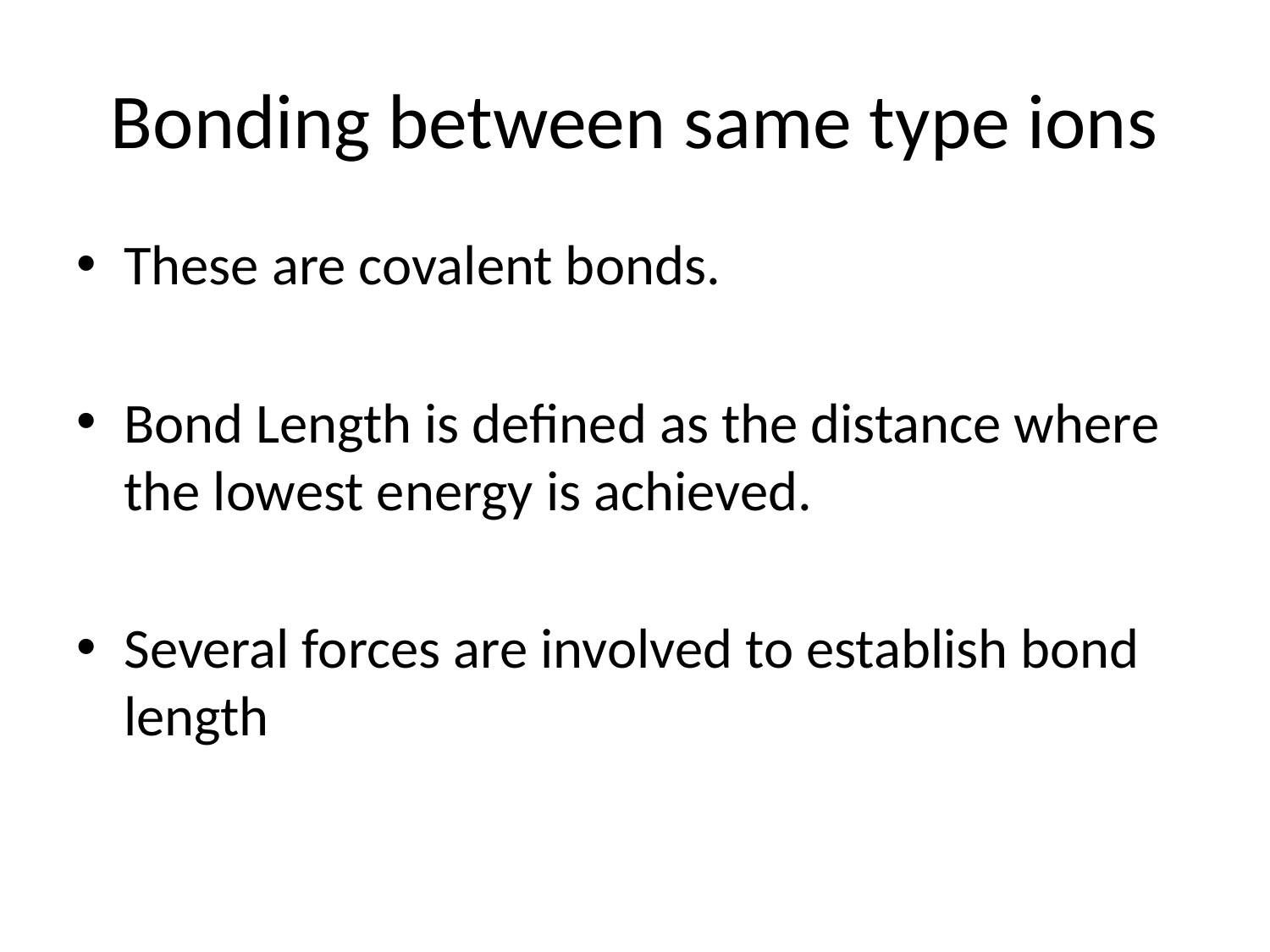

# Bonding between same type ions
These are covalent bonds.

Bond Length is defined as the distance where the lowest energy is achieved.

Several forces are involved to establish bond length